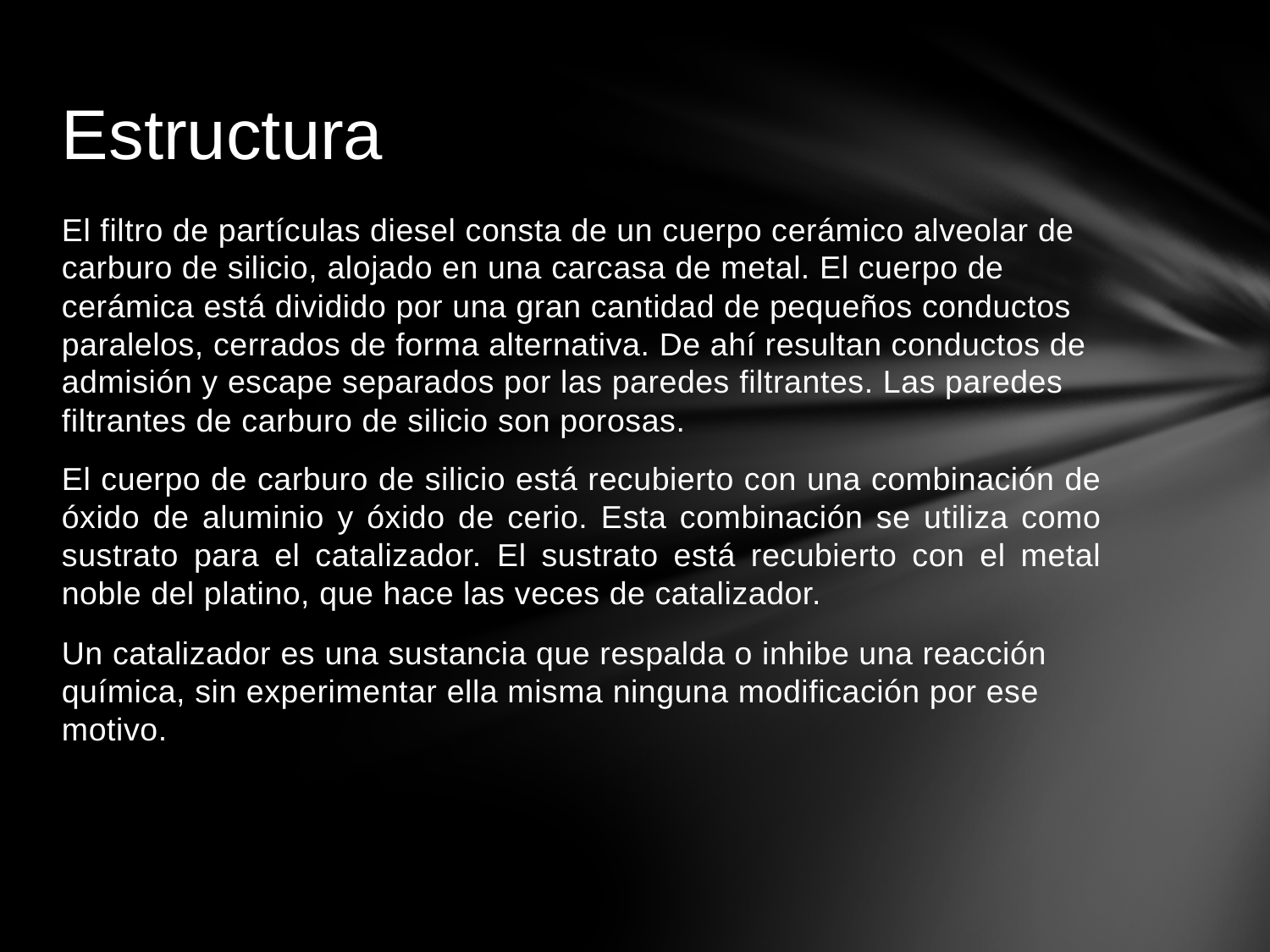

# Estructura
El filtro de partículas diesel consta de un cuerpo cerámico alveolar de carburo de silicio, alojado en una carcasa de metal. El cuerpo de cerámica está dividido por una gran cantidad de pequeños conductos paralelos, cerrados de forma alternativa. De ahí resultan conductos de admisión y escape separados por las paredes filtrantes. Las paredes filtrantes de carburo de silicio son porosas.
El cuerpo de carburo de silicio está recubierto con una combinación de óxido de aluminio y óxido de cerio. Esta combinación se utiliza como sustrato para el catalizador. El sustrato está recubierto con el metal noble del platino, que hace las veces de catalizador.
Un catalizador es una sustancia que respalda o inhibe una reacción química, sin experimentar ella misma ninguna modificación por ese motivo.